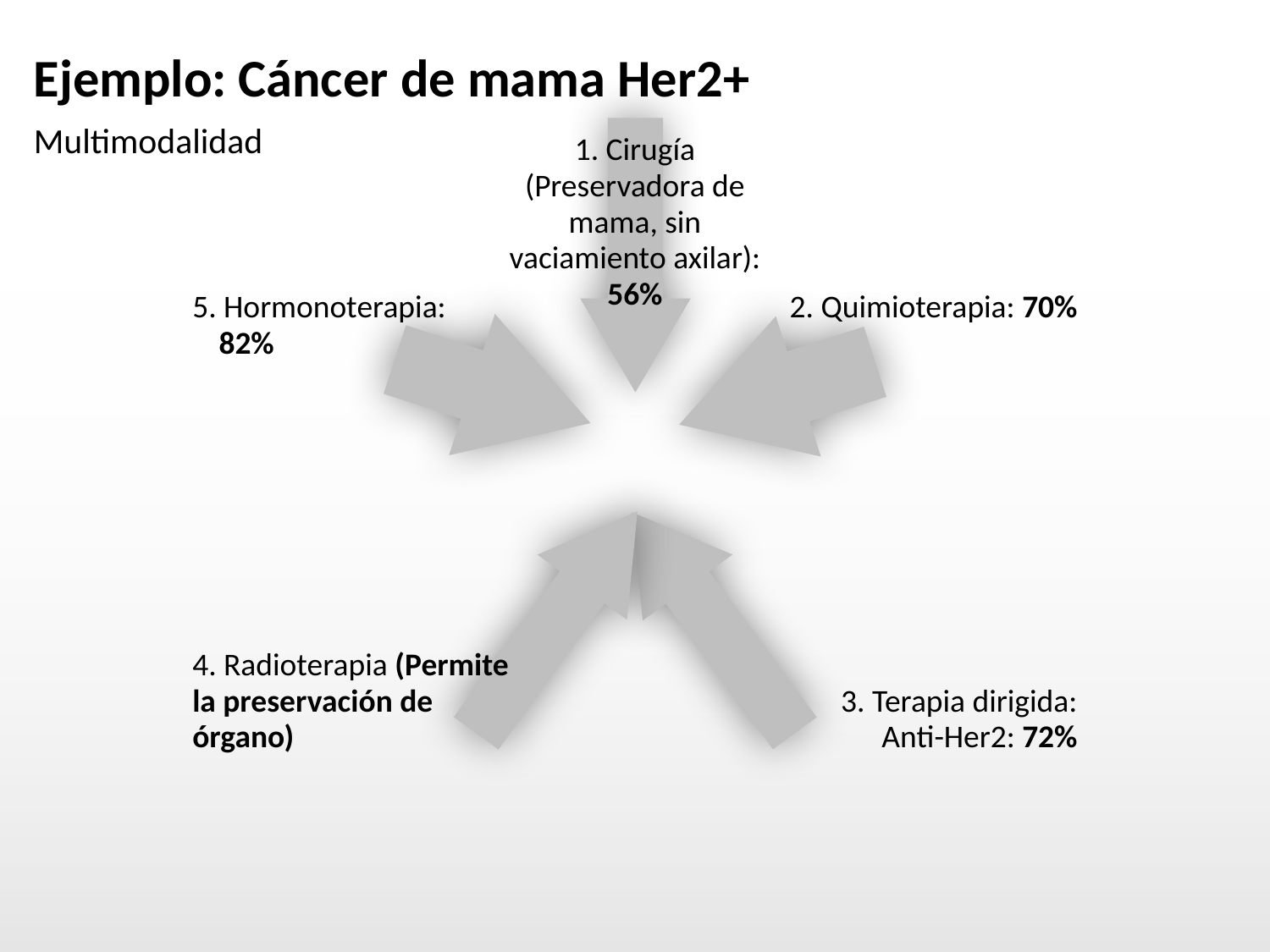

# Ejemplo: Cáncer de mama Her2+

Multimodalidad
1. Cirugía (Preservadora de mama, sin vaciamiento axilar): 56%
5. Hormonoterapia: 82%
2. Quimioterapia: 70%
4. Radioterapia (Permite la preservación de órgano)
3. Terapia dirigida: Anti-Her2: 72%